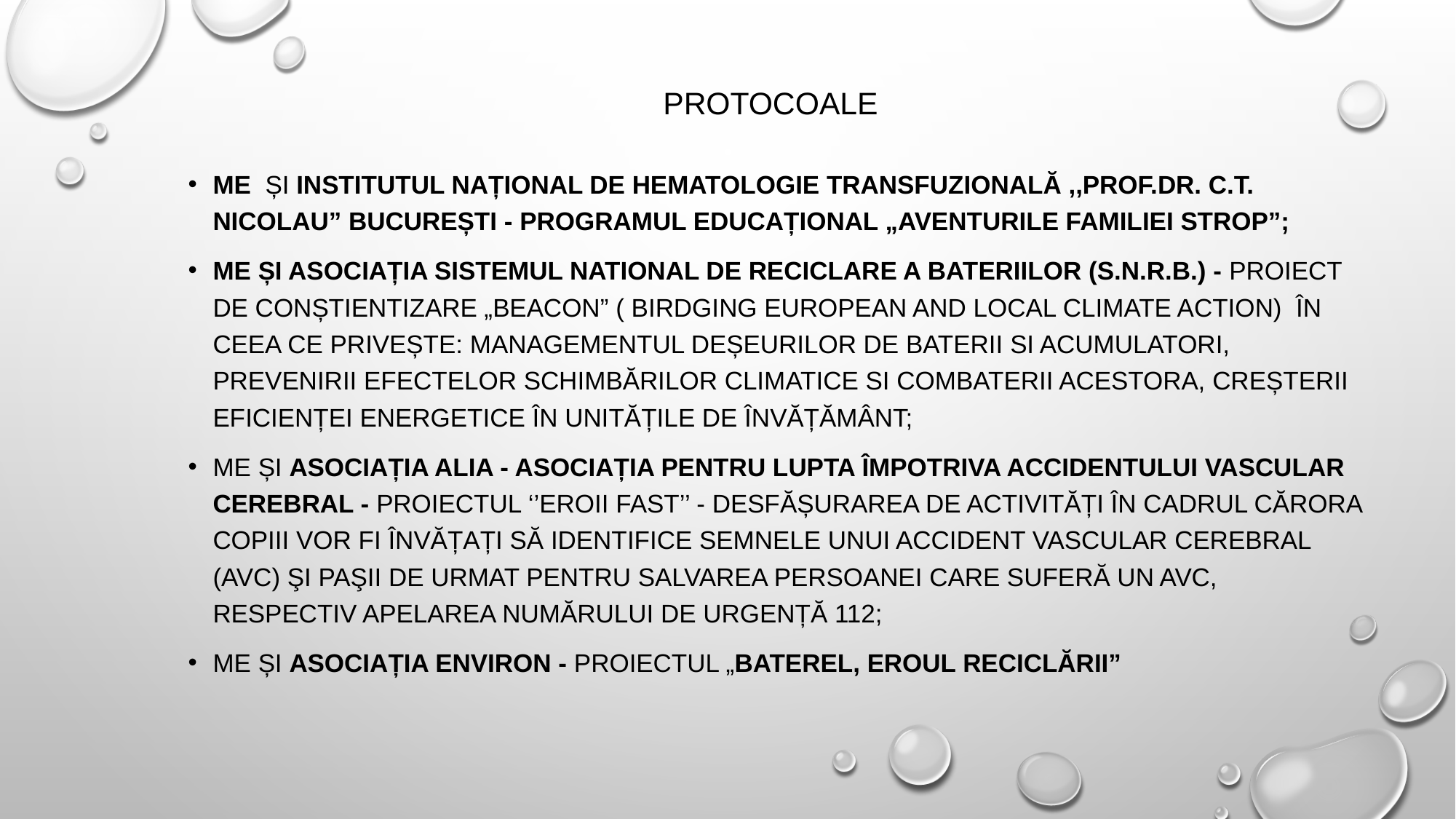

# Protocoale
ME  și Institutul Național de Hematologie Transfuzională ,,Prof.dr. C.T. Nicolau” București - Programul educațional „Aventurile Familiei Strop”;
ME și Asociația Sistemul National de Reciclare a Bateriilor (S.N.R.B.) - proiect de conștientizare „BEACON” ( Birdging European and Local Climate Action)  în ceea ce privește: managementul deșeurilor de baterii si acumulatori, prevenirii efectelor schimbărilor climatice si combaterii acestora, creșterii eficienței energetice în unitățile de învățământ;
ME și Asociația ALIA - Asociația pentru Lupta Împotriva Accidentului Vascular Cerebral - proiectul ‘’EROII FAST’’ - desfășurarea de activități în cadrul cărora copiii vor fi învățați să identifice semnele unui accident vascular cerebral (AVC) şi paşii de urmat pentru salvarea persoanei care suferă un AVC, respectiv apelarea numărului de urgență 112;
ME și Asociația ENVIRON - proiectul „Baterel, Eroul Reciclării”